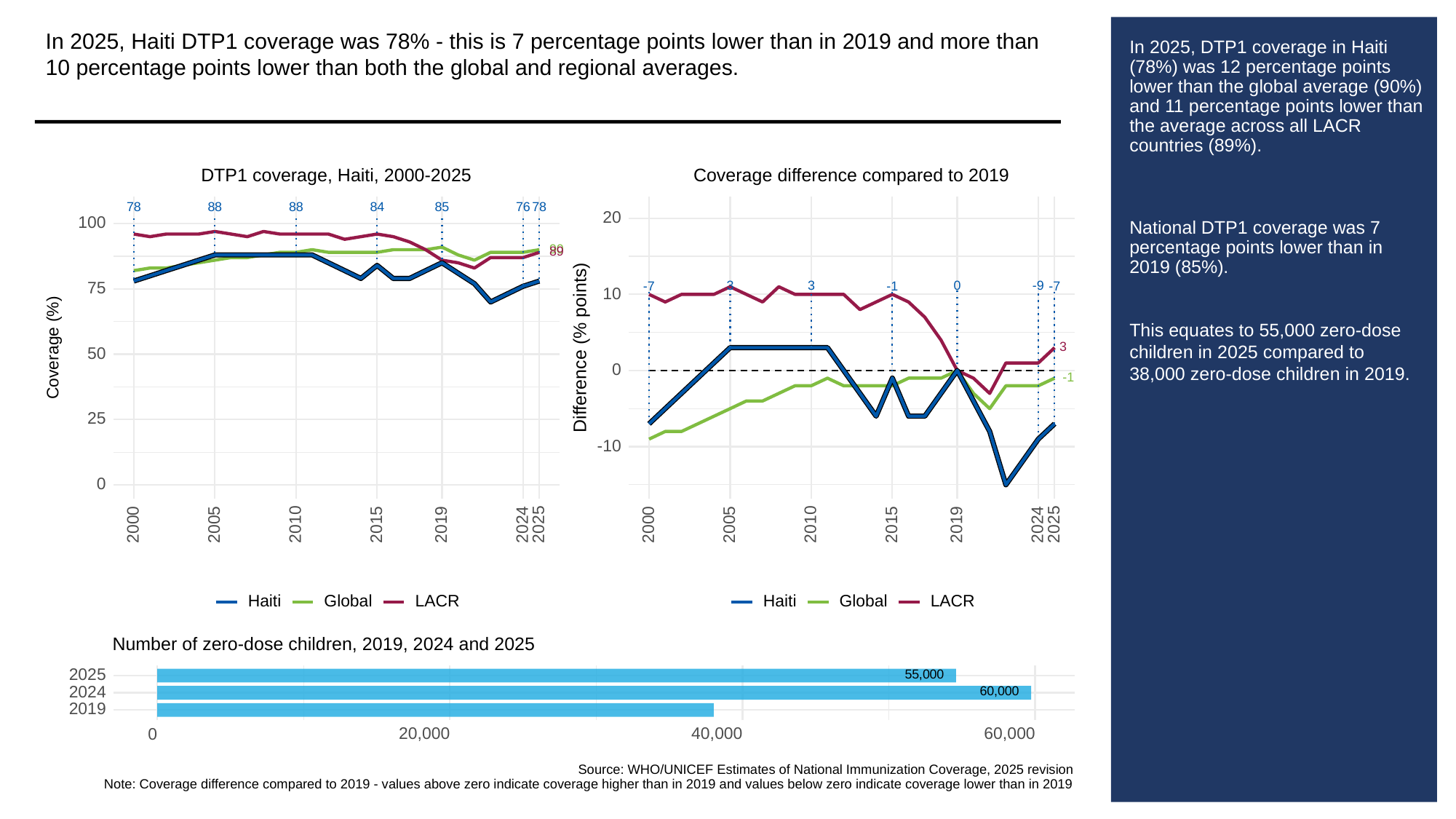

In 2025, Haiti DTP1 coverage was 78% - this is 7 percentage points lower than in 2019 and more than 10 percentage points lower than both the global and regional averages.
# In 2025, DTP1 coverage in Haiti (78%) was 12 percentage points lower than the global average (90%) and 11 percentage points lower than the average across all LACR countries (89%).

National DTP1 coverage was 7 percentage points lower than in 2019 (85%).

This equates to 55,000 zero-dose children in 2025 compared to 38,000 zero-dose children in 2019.

Coverage difference compared to 2019
DTP1 coverage, Haiti, 2000-2025

78
88
88
84
85
76
78
20
100

90

89

3
3
0
-9
-1
-7
-7
75

10

Difference (% points)
Coverage (%)
3

50

0

-1

25

-10

0

2000
2005
2010
2015
2019
2024
2025
2000
2005
2010
2015
2019
2024
2025
Global
LACR
Global
LACR
Haiti
Haiti

Number of zero-dose children, 2019, 2024 and 2025

55,000
2025

60,000
2024

2019

20,000
40,000
60,000
0
Source: WHO/UNICEF Estimates of National Immunization Coverage, 2025 revision
Note: Coverage difference compared to 2019 - values above zero indicate coverage higher than in 2019 and values below zero indicate coverage lower than in 2019